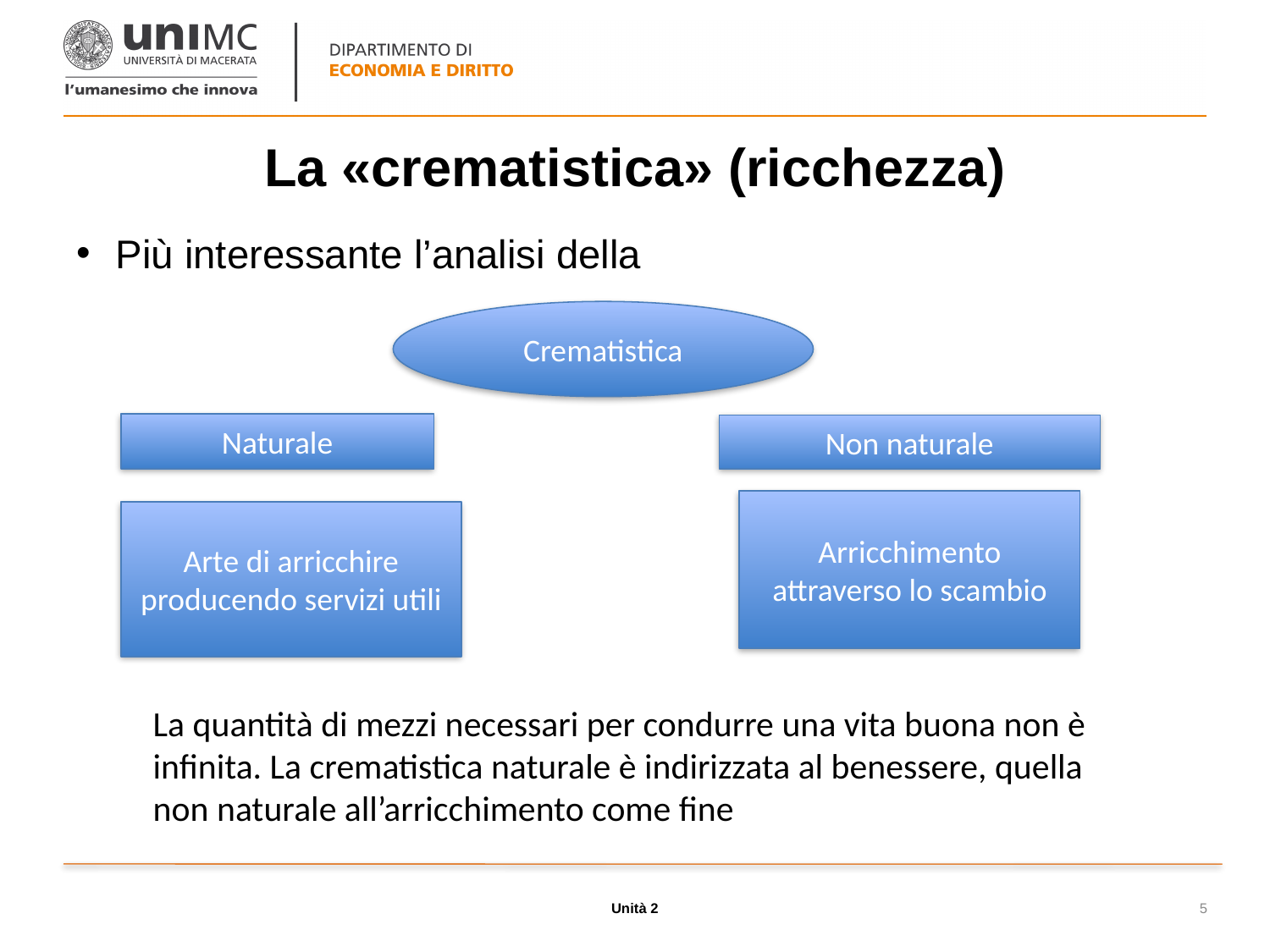

# La «crematistica» (ricchezza)
Più interessante l’analisi della
Crematistica
Naturale
Non naturale
Arricchimento attraverso lo scambio
Arte di arricchire producendo servizi utili
La quantità di mezzi necessari per condurre una vita buona non è infinita. La crematistica naturale è indirizzata al benessere, quella non naturale all’arricchimento come fine
Unità 2
5